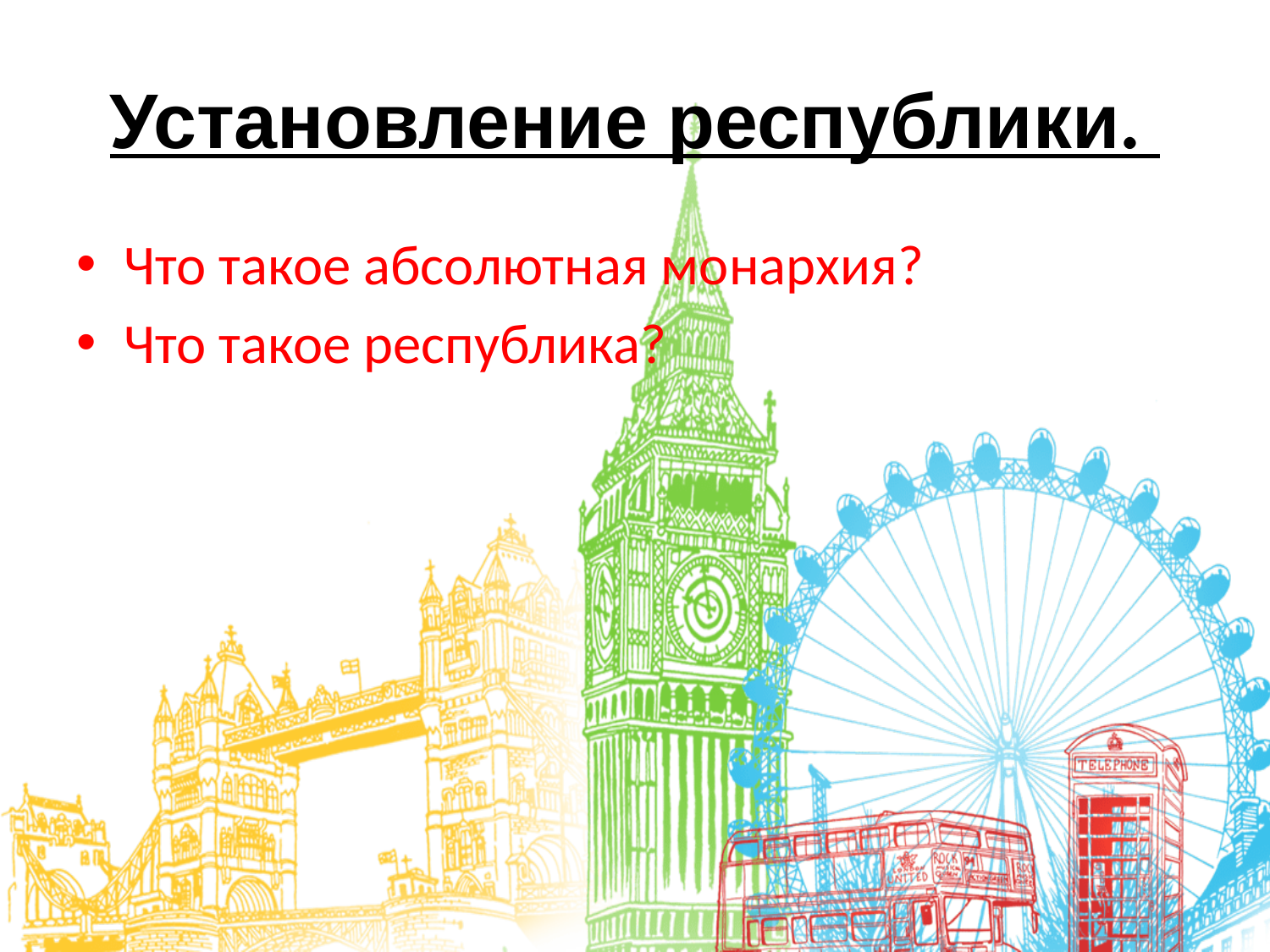

# Установление республики.
Что такое абсолютная монархия?
Что такое республика?